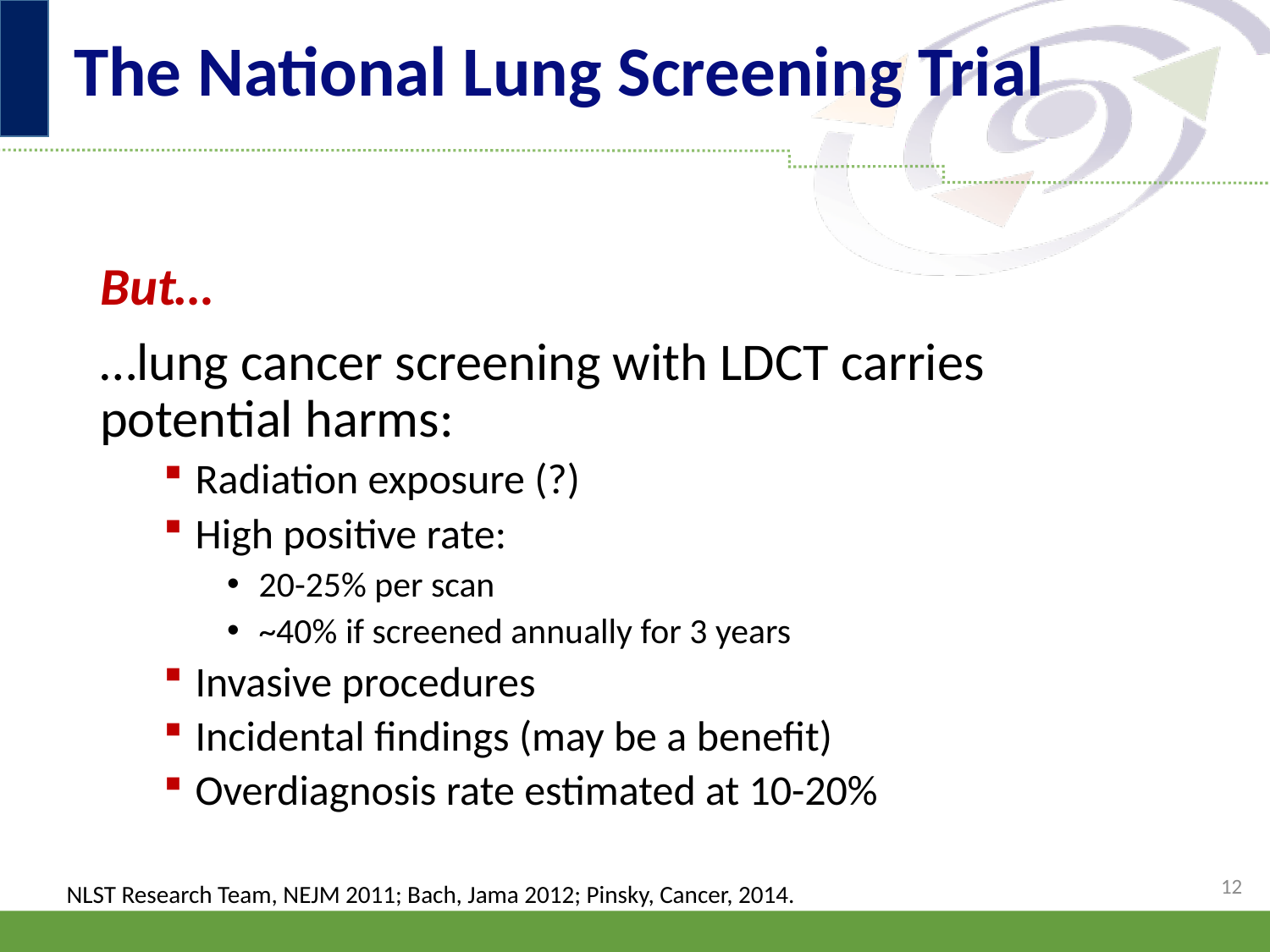

# The National Lung Screening Trial

But…
…lung cancer screening with LDCT carries potential harms:
Radiation exposure (?)
High positive rate:
20-25% per scan
~40% if screened annually for 3 years
Invasive procedures
Incidental findings (may be a benefit)
Overdiagnosis rate estimated at 10-20%

12
NLST Research Team, NEJM 2011; Bach, Jama 2012; Pinsky, Cancer, 2014.